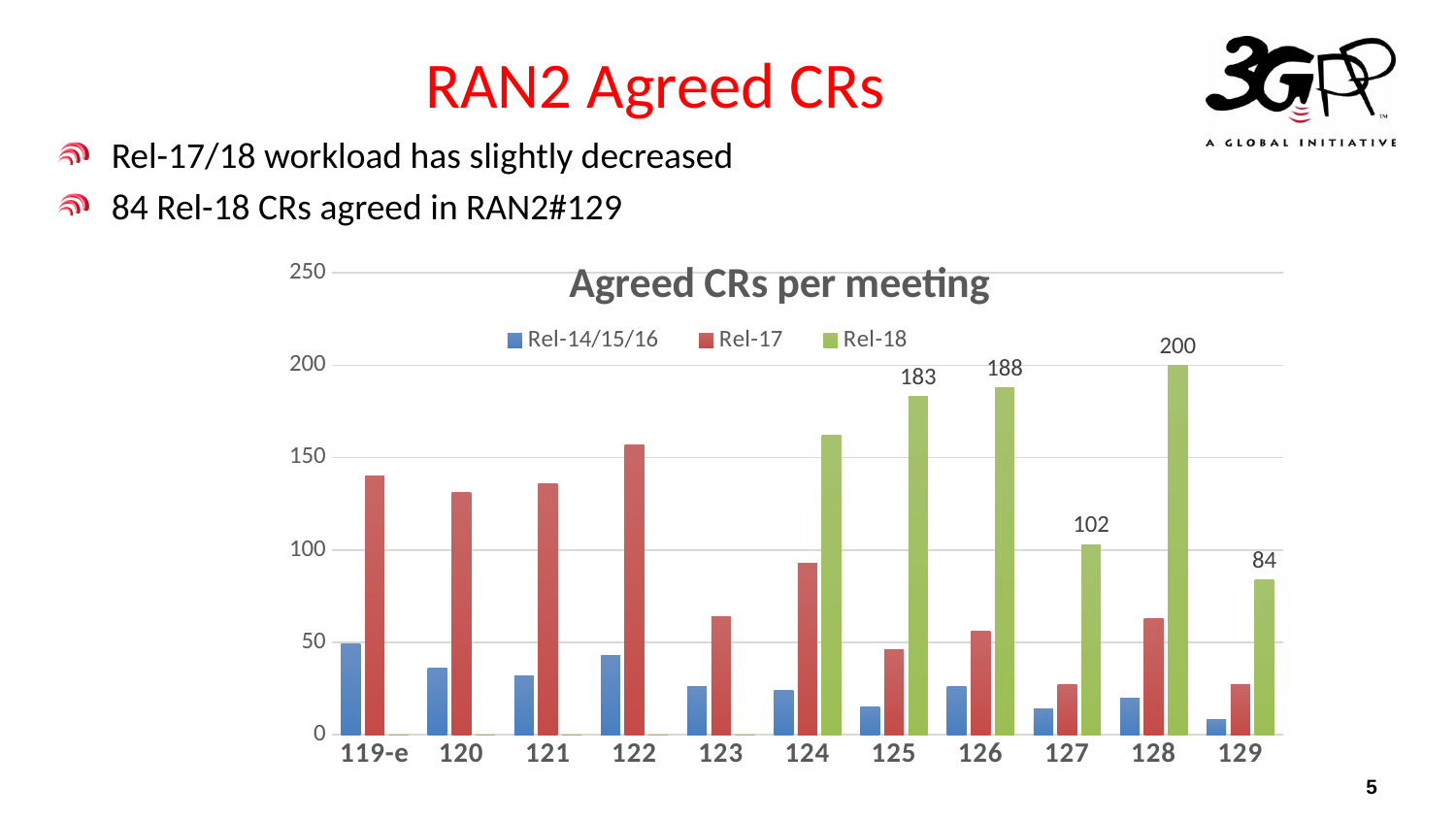

# RAN2 Agreed CRs
Rel-17/18 workload has slightly decreased
84 Rel-18 CRs agreed in RAN2#129

### Chart: Agreed CRs per meeting

| Category | Rel-14/15/16 |  |  |
|---|---|---|---|
| 119-e | 49.0 | 140.0 | 0.0 |
| 120 | 36.0 | 131.0 | 0.0 |
| 121 | 32.0 | 136.0 | 0.0 |
| 122 | 43.0 | 157.0 | 0.0 |
| 123 | 26.0 | 64.0 | 0.0 |
| 124 | 24.0 | 93.0 | 162.0 |
| 125 | 15.0 | 46.0 | 183.0 |
| 126 | 26.0 | 56.0 | 188.0 |
| 127 | 14.0 | 27.0 | 103.0 |
| 128 | 20.0 | 63.0 | 200.0 |
| 129 | 8.0 | 27.0 | 84.0 |